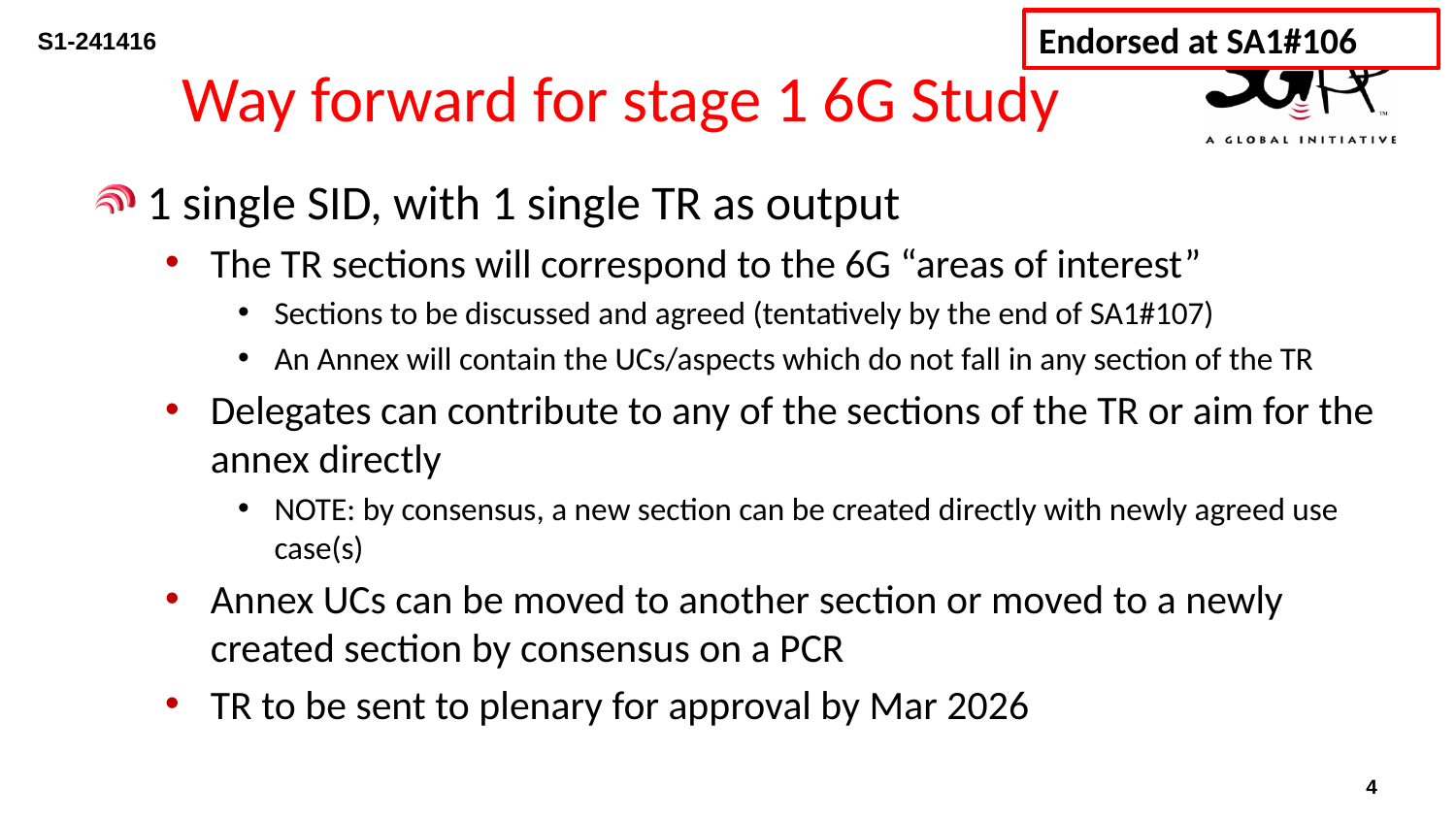

Endorsed at SA1#106
S1-241416
# Way forward for stage 1 6G Study
1 single SID, with 1 single TR as output
The TR sections will correspond to the 6G “areas of interest”
Sections to be discussed and agreed (tentatively by the end of SA1#107)
An Annex will contain the UCs/aspects which do not fall in any section of the TR
Delegates can contribute to any of the sections of the TR or aim for the annex directly
NOTE: by consensus, a new section can be created directly with newly agreed use case(s)
Annex UCs can be moved to another section or moved to a newly created section by consensus on a PCR
TR to be sent to plenary for approval by Mar 2026